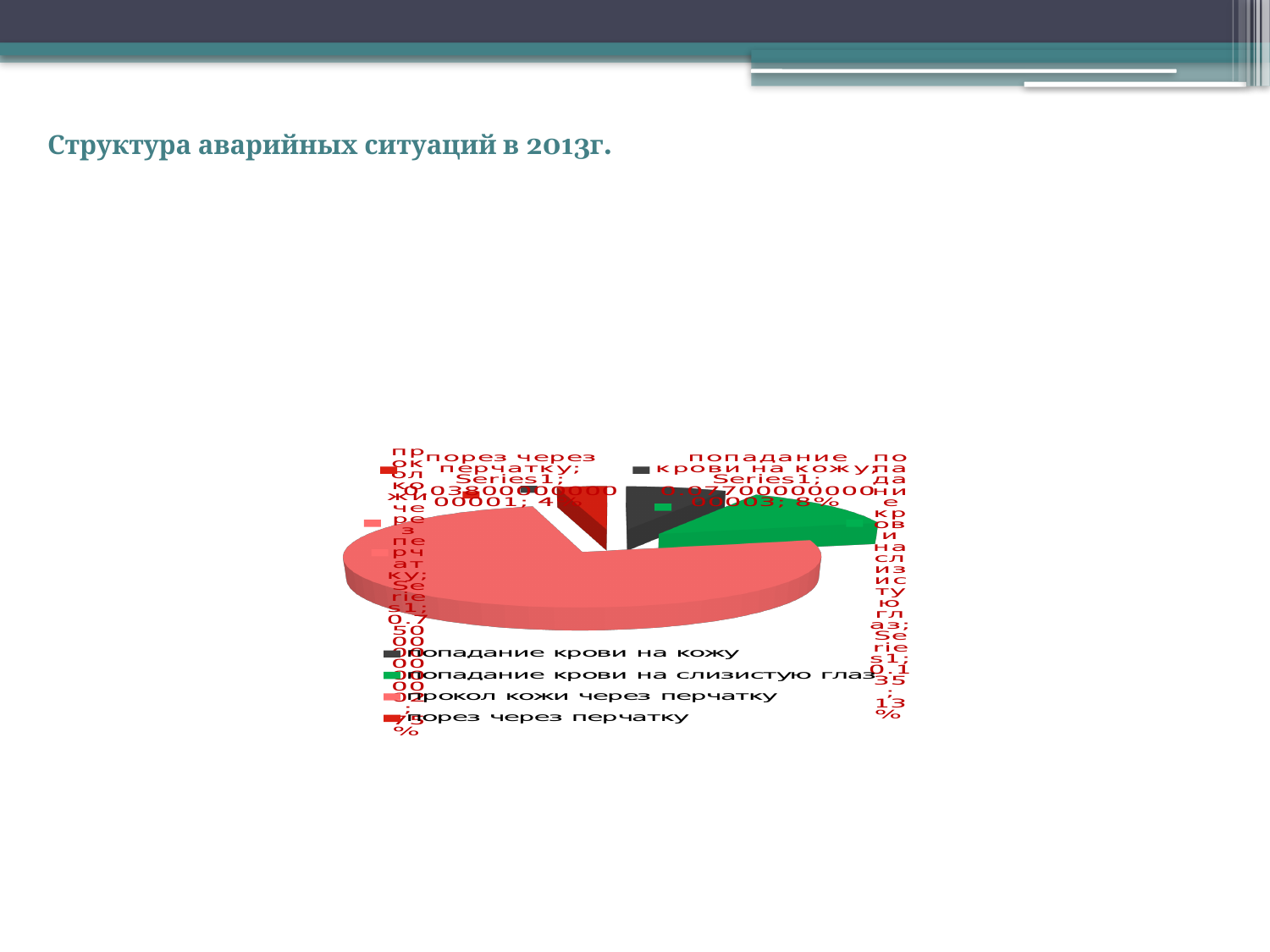

# Структура аварийных ситуаций в 2013г.

[unsupported chart]